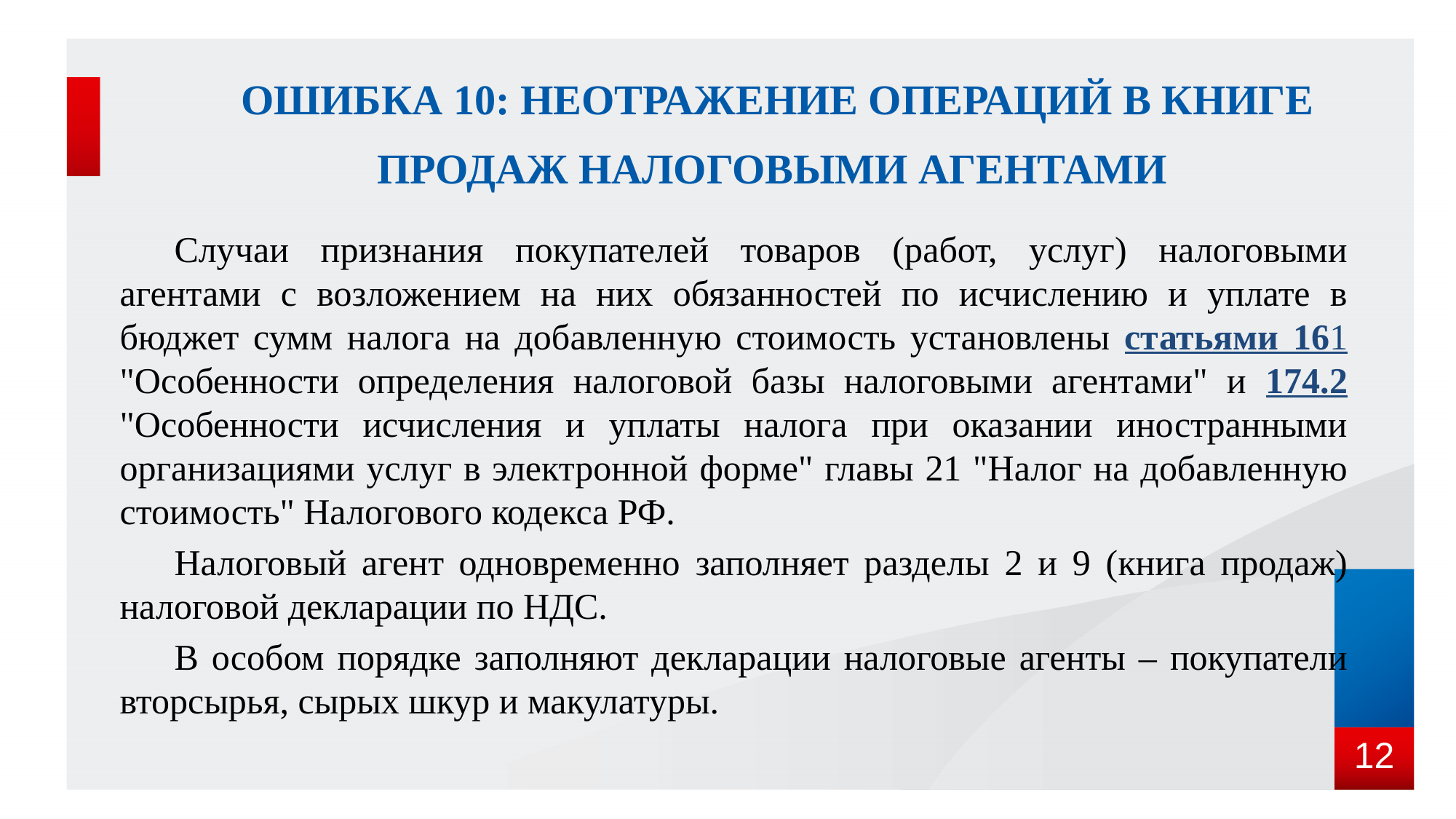

# Ошибка 10: неотражение операций в книге продаж налоговыми агентами
Случаи признания покупателей товаров (работ, услуг) налоговыми агентами с возложением на них обязанностей по исчислению и уплате в бюджет сумм налога на добавленную стоимость установлены статьями 161 "Особенности определения налоговой базы налоговыми агентами" и 174.2 "Особенности исчисления и уплаты налога при оказании иностранными организациями услуг в электронной форме" главы 21 "Налог на добавленную стоимость" Налогового кодекса РФ.
Налоговый агент одновременно заполняет разделы 2 и 9 (книга продаж) налоговой декларации по НДС.
В особом порядке заполняют декларации налоговые агенты – покупатели вторсырья, сырых шкур и макулатуры.
12